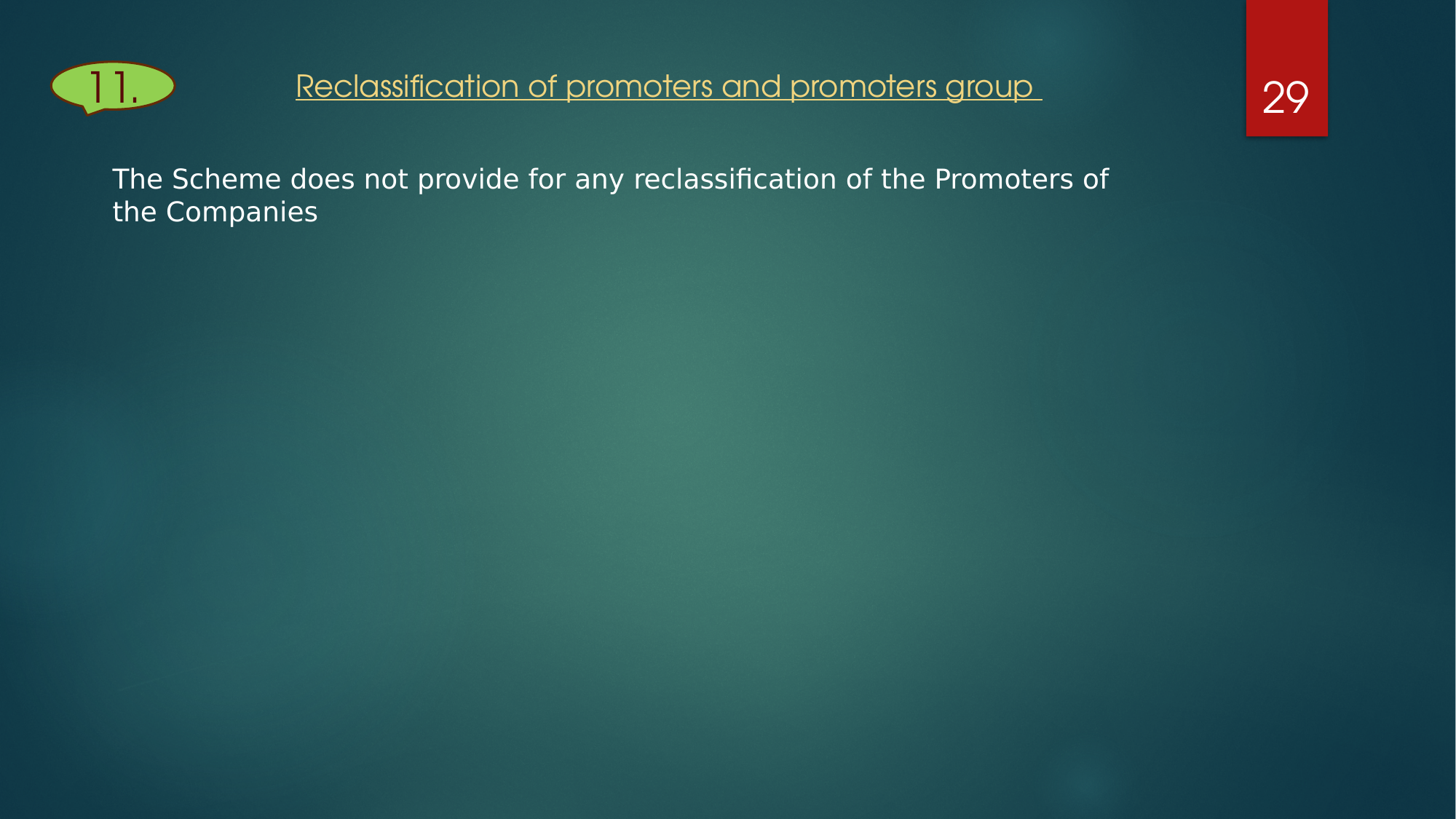

29
Reclassification of promoters and promoters group
11.
The Scheme does not provide for any reclassification of the Promoters of the Companies